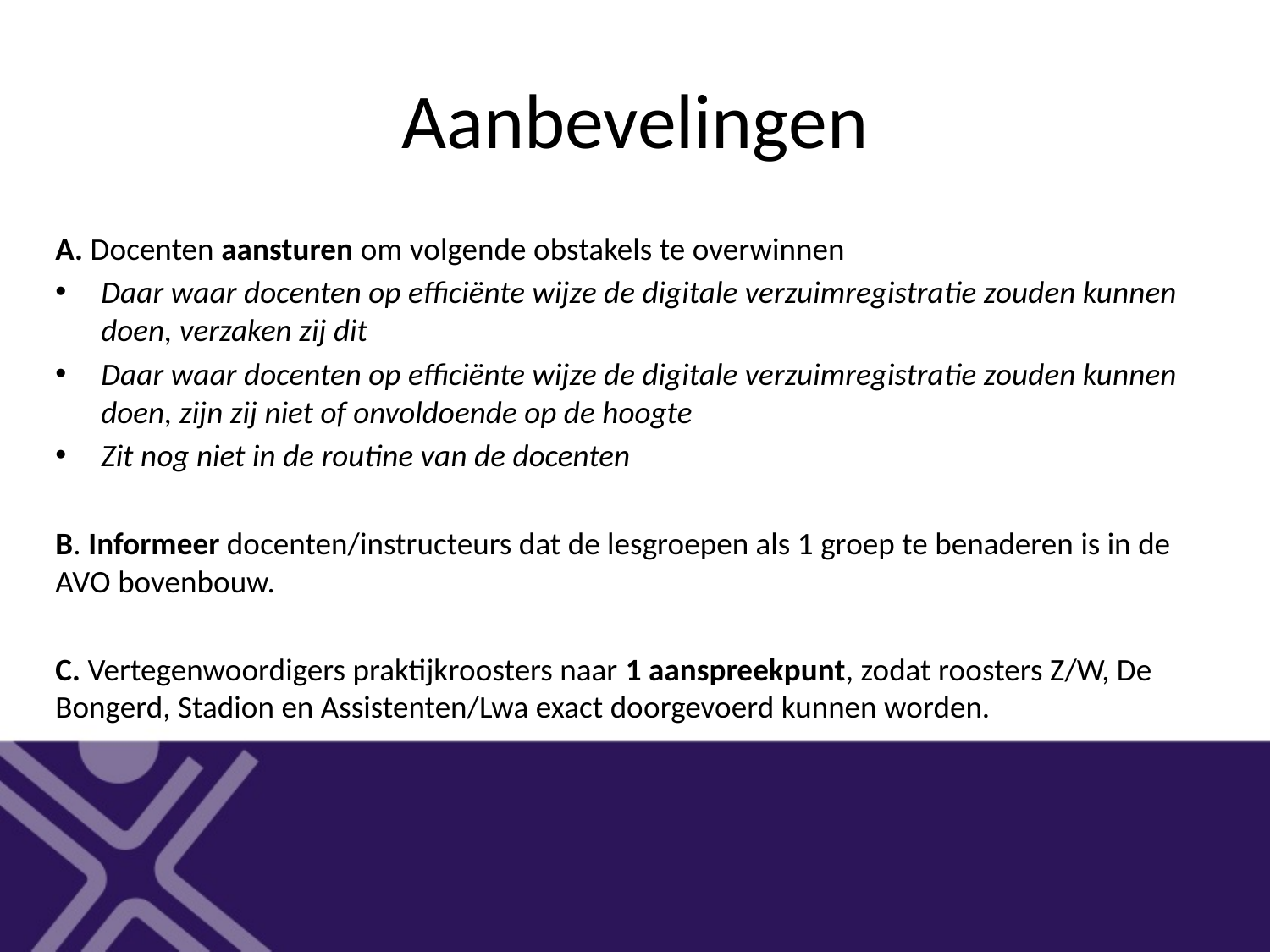

# Aanbevelingen
A. Docenten aansturen om volgende obstakels te overwinnen
Daar waar docenten op efficiënte wijze de digitale verzuimregistratie zouden kunnen doen, verzaken zij dit
Daar waar docenten op efficiënte wijze de digitale verzuimregistratie zouden kunnen doen, zijn zij niet of onvoldoende op de hoogte
Zit nog niet in de routine van de docenten

B. Informeer docenten/instructeurs dat de lesgroepen als 1 groep te benaderen is in de AVO bovenbouw.

C. Vertegenwoordigers praktijkroosters naar 1 aanspreekpunt, zodat roosters Z/W, De Bongerd, Stadion en Assistenten/Lwa exact doorgevoerd kunnen worden.